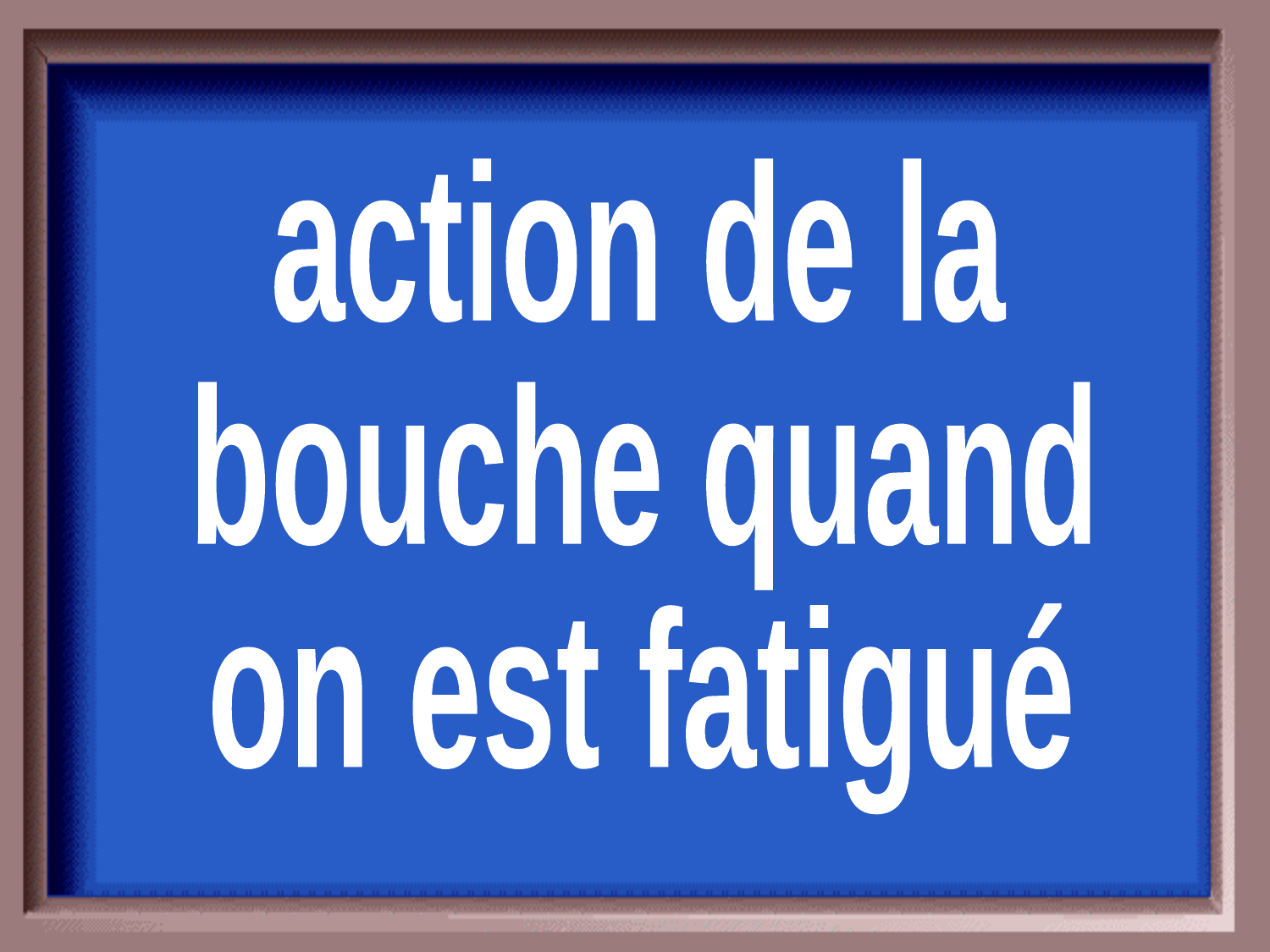

action de la
bouche quand
on est fatigué